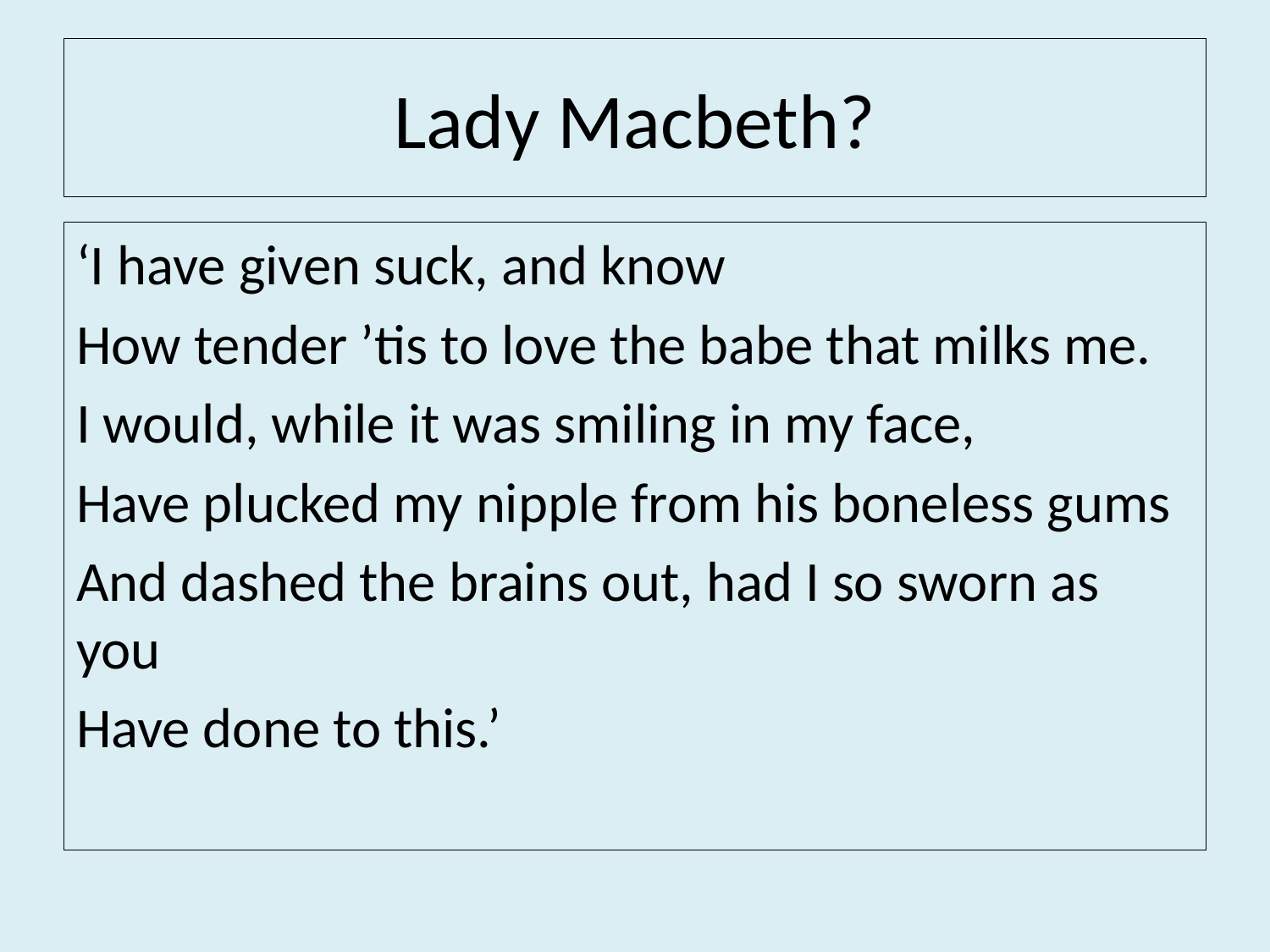

# Lady Macbeth?
‘I have given suck, and know
How tender ’tis to love the babe that milks me.
I would, while it was smiling in my face,
Have plucked my nipple from his boneless gums
And dashed the brains out, had I so sworn as you
Have done to this.’